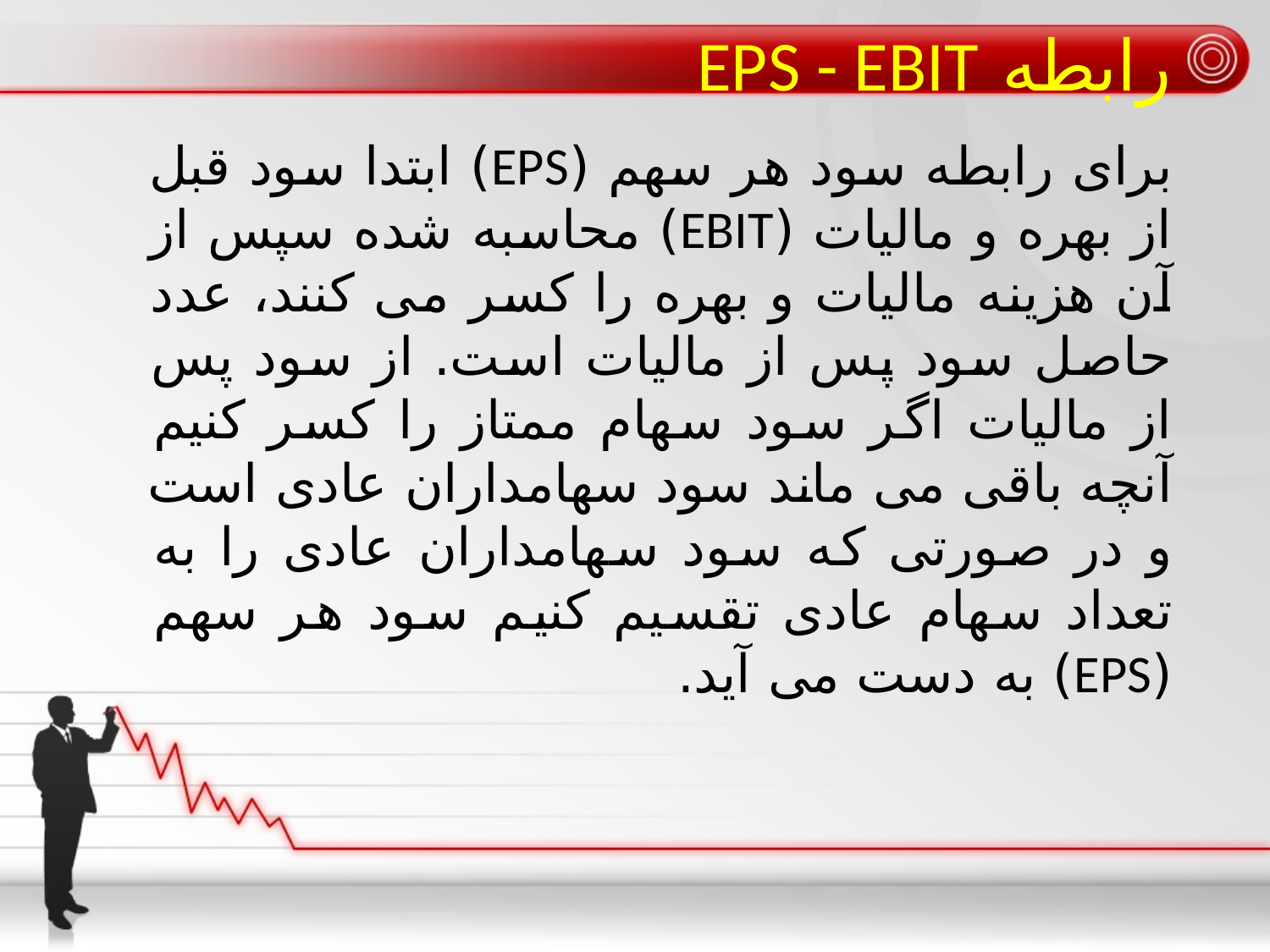

# رابطه EPS - EBIT
برای رابطه سود هر سهم (EPS) ابتدا سود قبل از بهره و مالیات (EBIT) محاسبه شده سپس از آن هزينه مالیات و بهره را کسر می کنند، عدد حاصل سود پس از مالیات است. از سود پس از مالیات اگر سود سهام ممتاز را کسر کنیم آنچه باقی می ماند سود سهامداران عادی است و در صورتی که سود سهامداران عادی را به تعداد سهام عادی تقسیم کنیم سود هر سهم (EPS) به دست می آید.